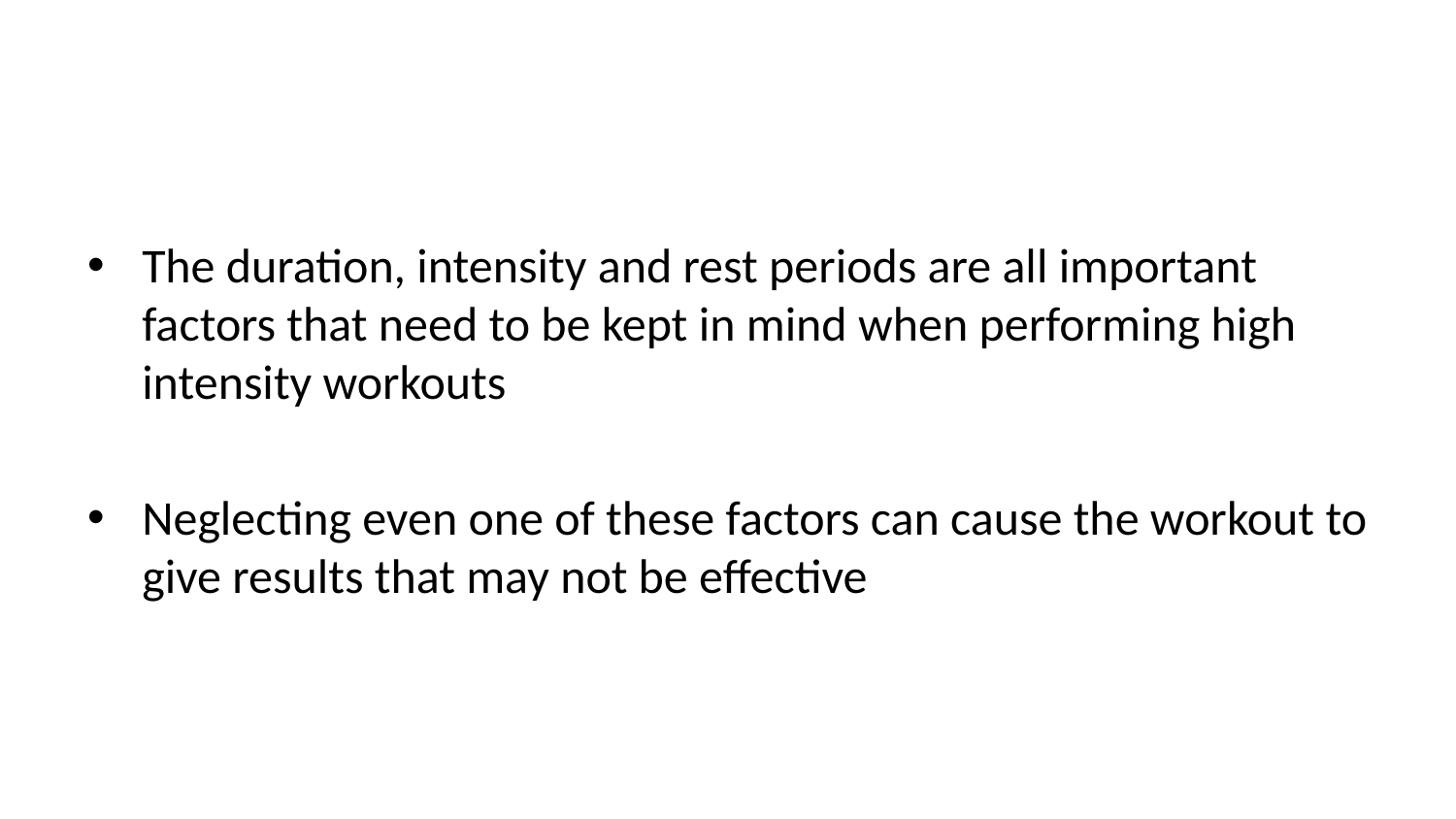

The duration, intensity and rest periods are all important factors that need to be kept in mind when performing high intensity workouts

Neglecting even one of these factors can cause the workout to give results that may not be effective